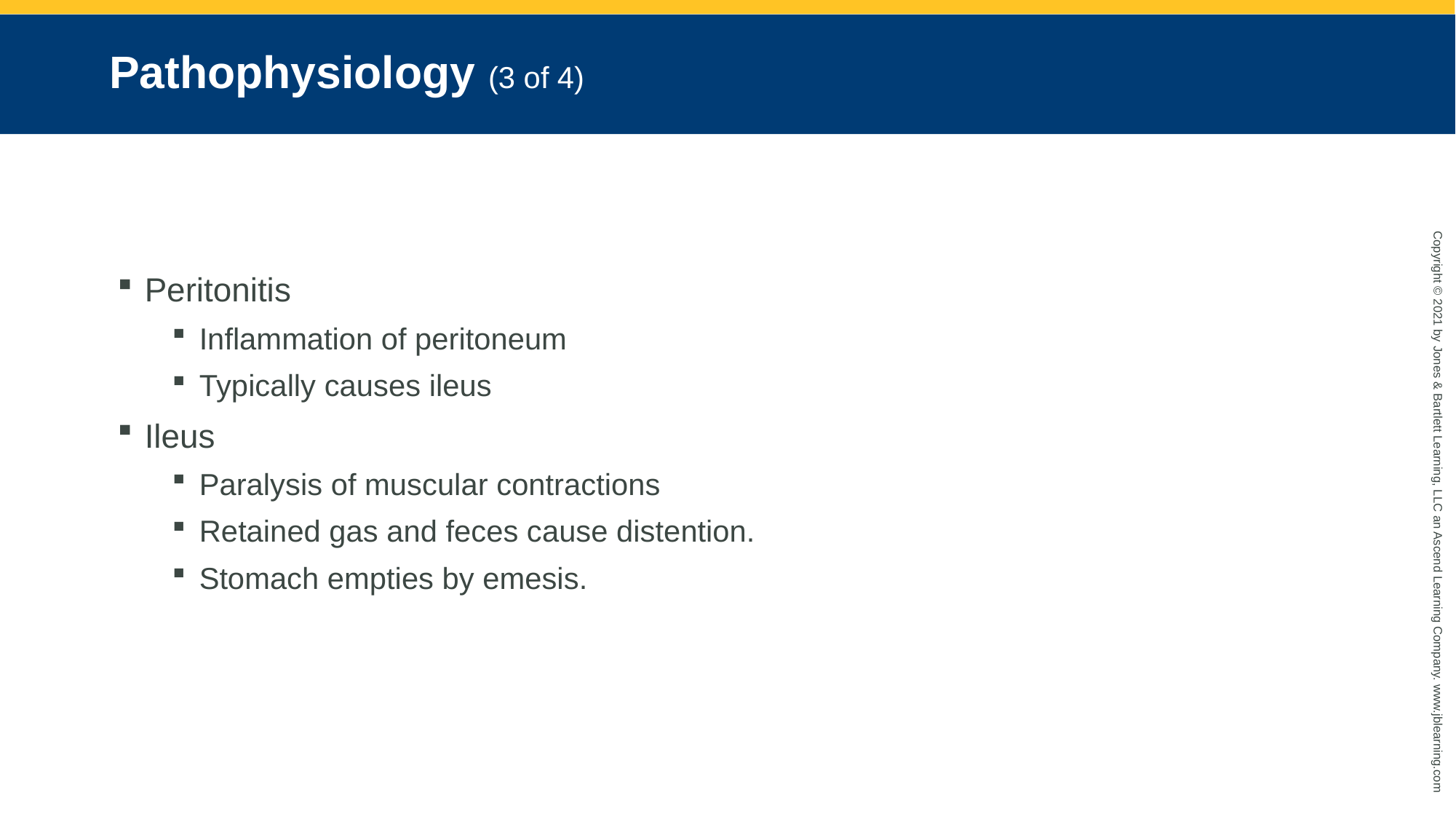

# Pathophysiology (3 of 4)
Peritonitis
Inflammation of peritoneum
Typically causes ileus
Ileus
Paralysis of muscular contractions
Retained gas and feces cause distention.
Stomach empties by emesis.